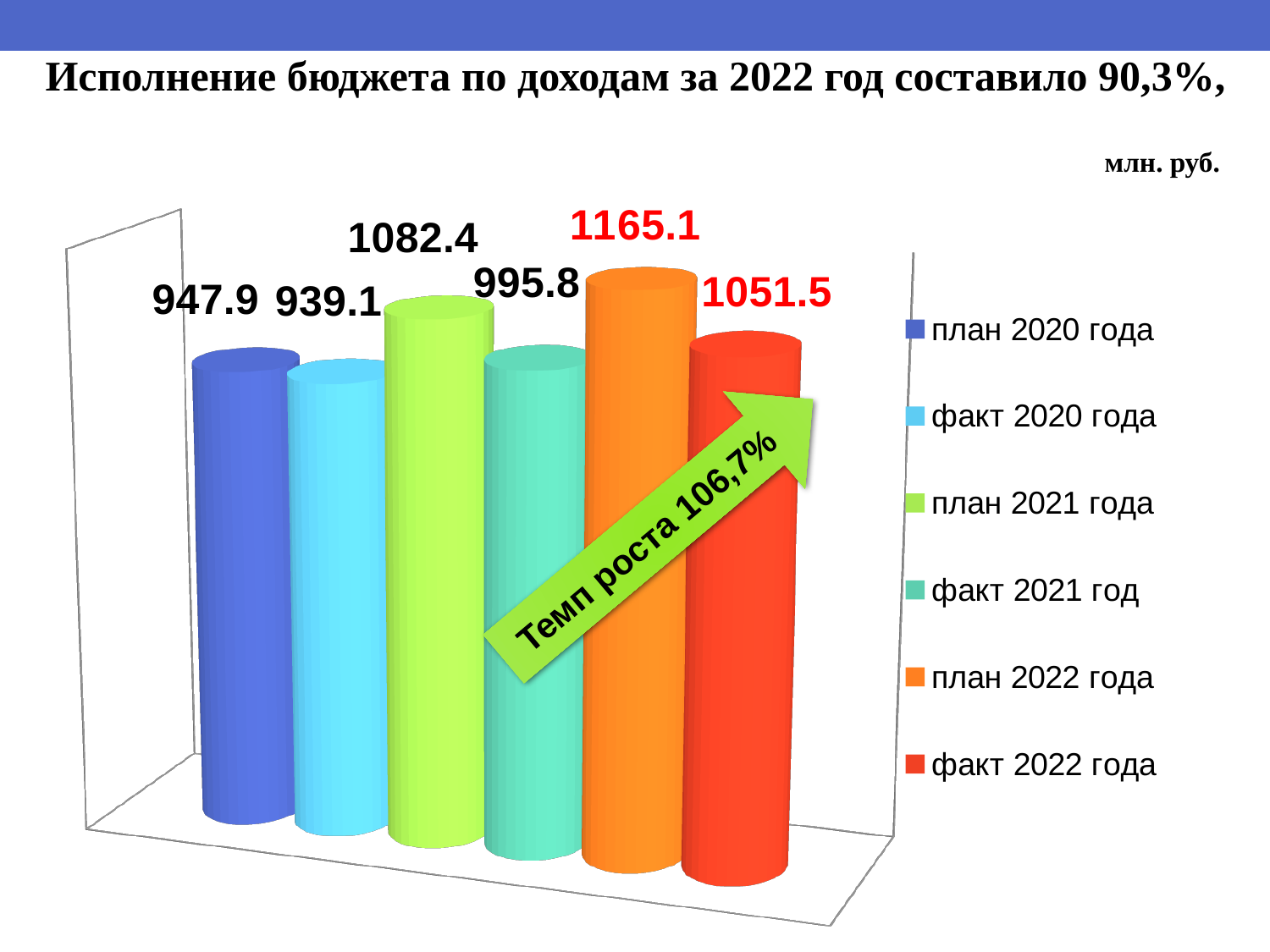

Исполнение бюджета по доходам за 2022 год составило 90,3%,
млн. руб.

[unsupported chart]

Темп роста 106,7%